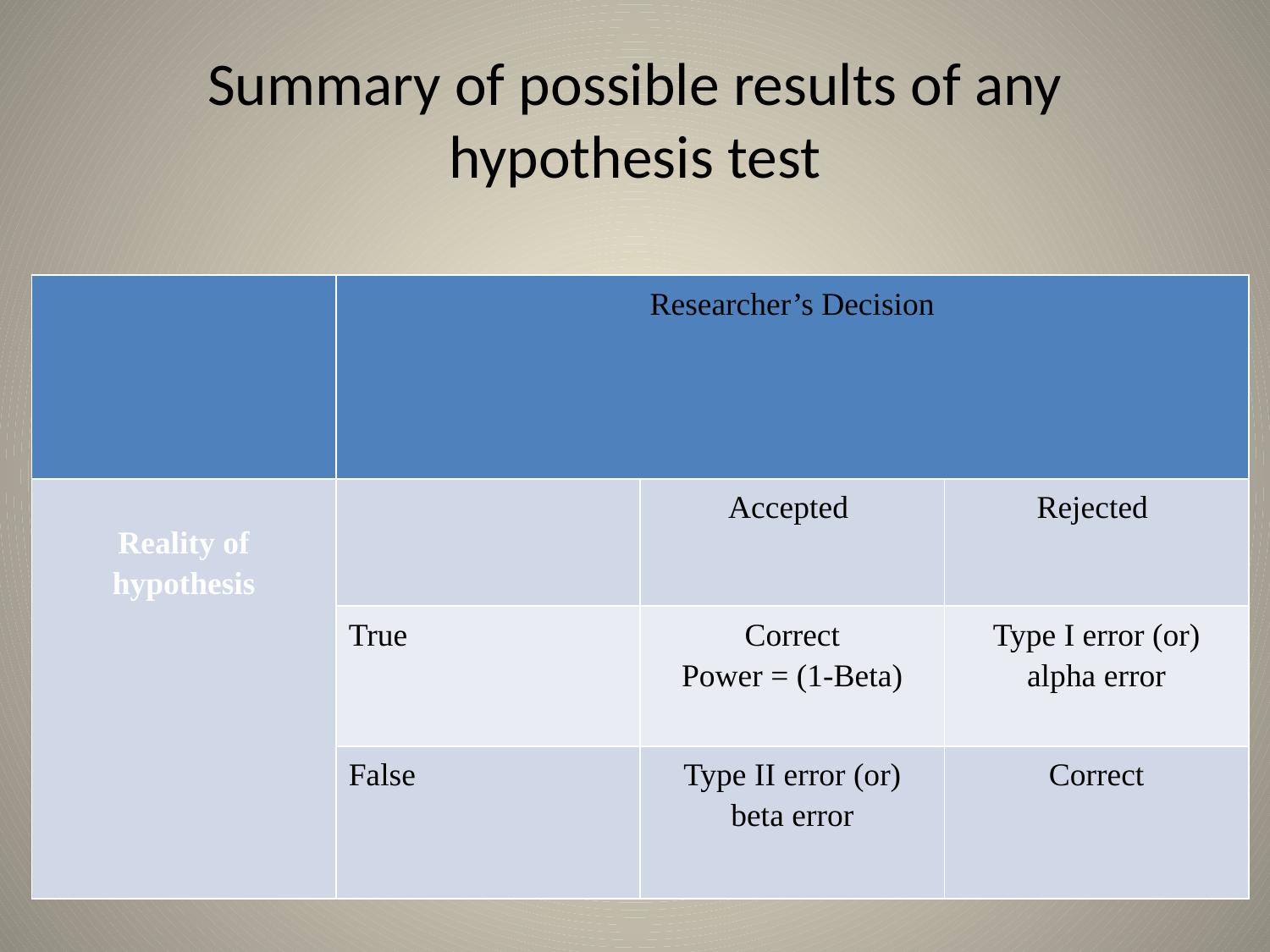

# Summary of possible results of any hypothesis test
|  | Researcher’s Decision |  |  |
| --- | --- | --- | --- |
| Reality of hypothesis |  | Accepted | Rejected |
|  | True | Correct Power = (1-Beta) | Type I error (or) alpha error |
|  | False | Type II error (or) beta error | Correct |